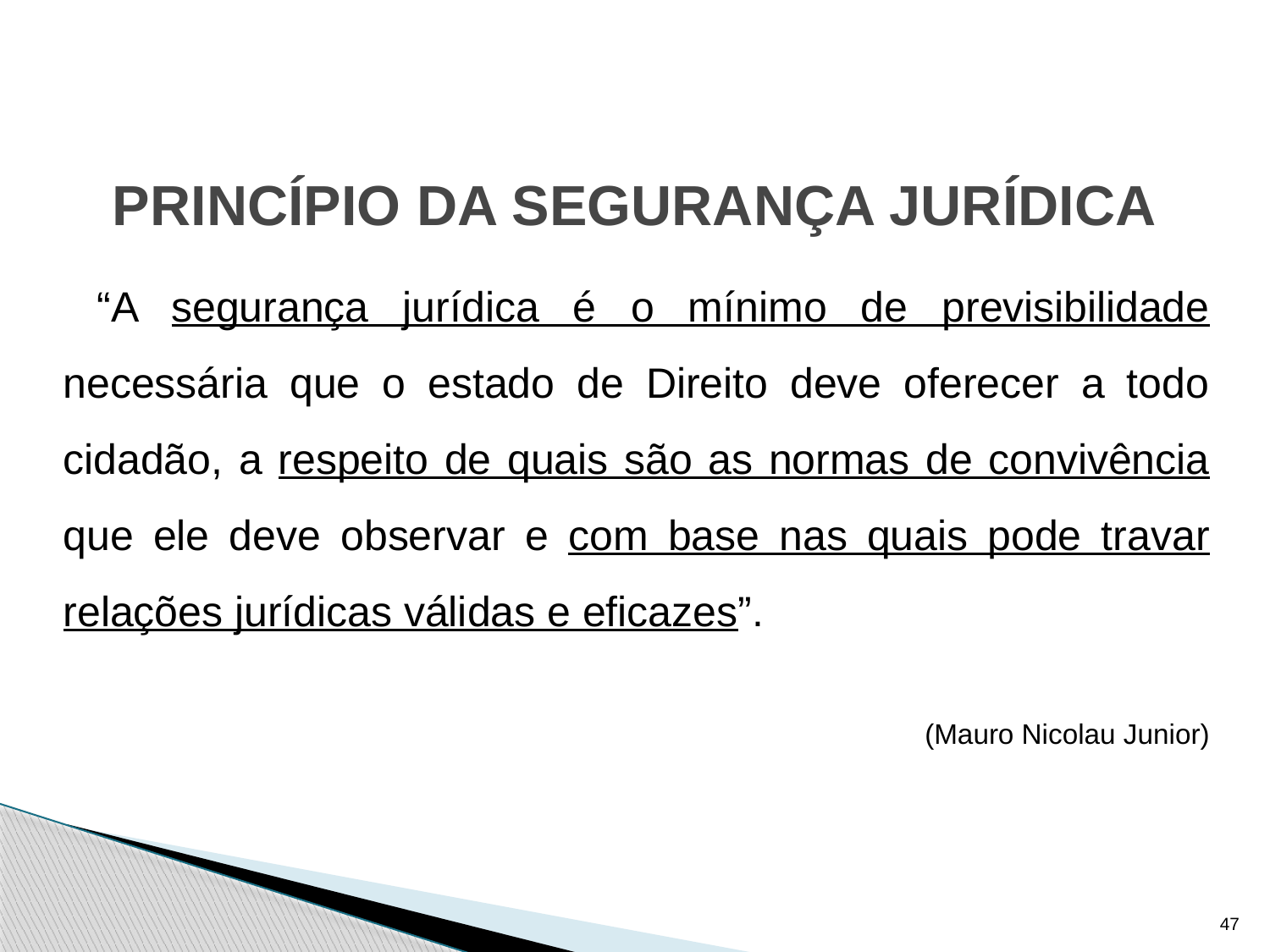

# PRINCÍPIO DA SEGURANÇA JURÍDICA
	 “A segurança jurídica é o mínimo de previsibilidade necessária que o estado de Direito deve oferecer a todo cidadão, a respeito de quais são as normas de convivência que ele deve observar e com base nas quais pode travar relações jurídicas válidas e eficazes”.

(Mauro Nicolau Junior)
47